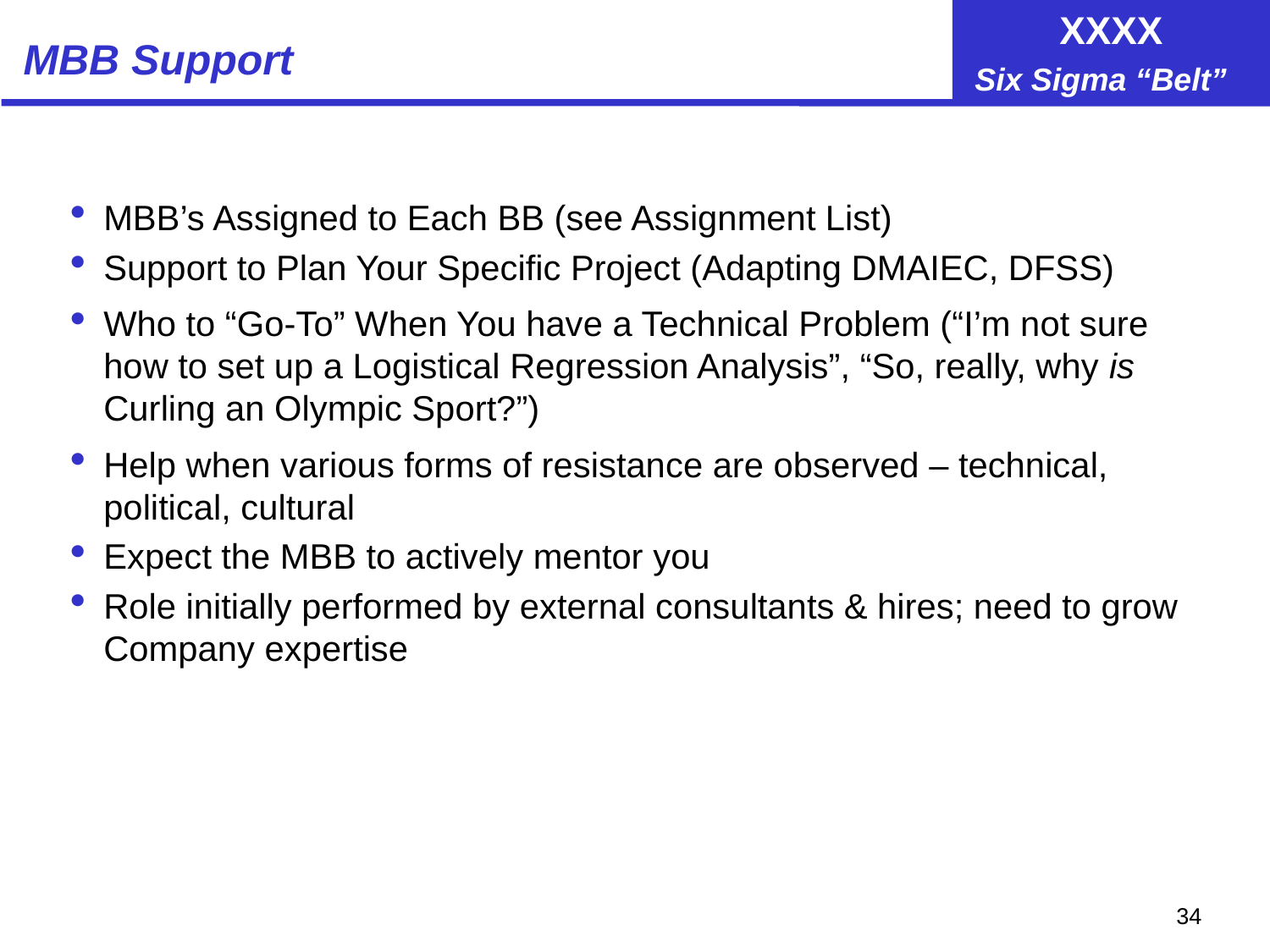

# MBB Support
MBB’s Assigned to Each BB (see Assignment List)
Support to Plan Your Specific Project (Adapting DMAIEC, DFSS)
Who to “Go-To” When You have a Technical Problem (“I’m not sure how to set up a Logistical Regression Analysis”, “So, really, why is Curling an Olympic Sport?”)
Help when various forms of resistance are observed – technical, political, cultural
Expect the MBB to actively mentor you
Role initially performed by external consultants & hires; need to grow Company expertise